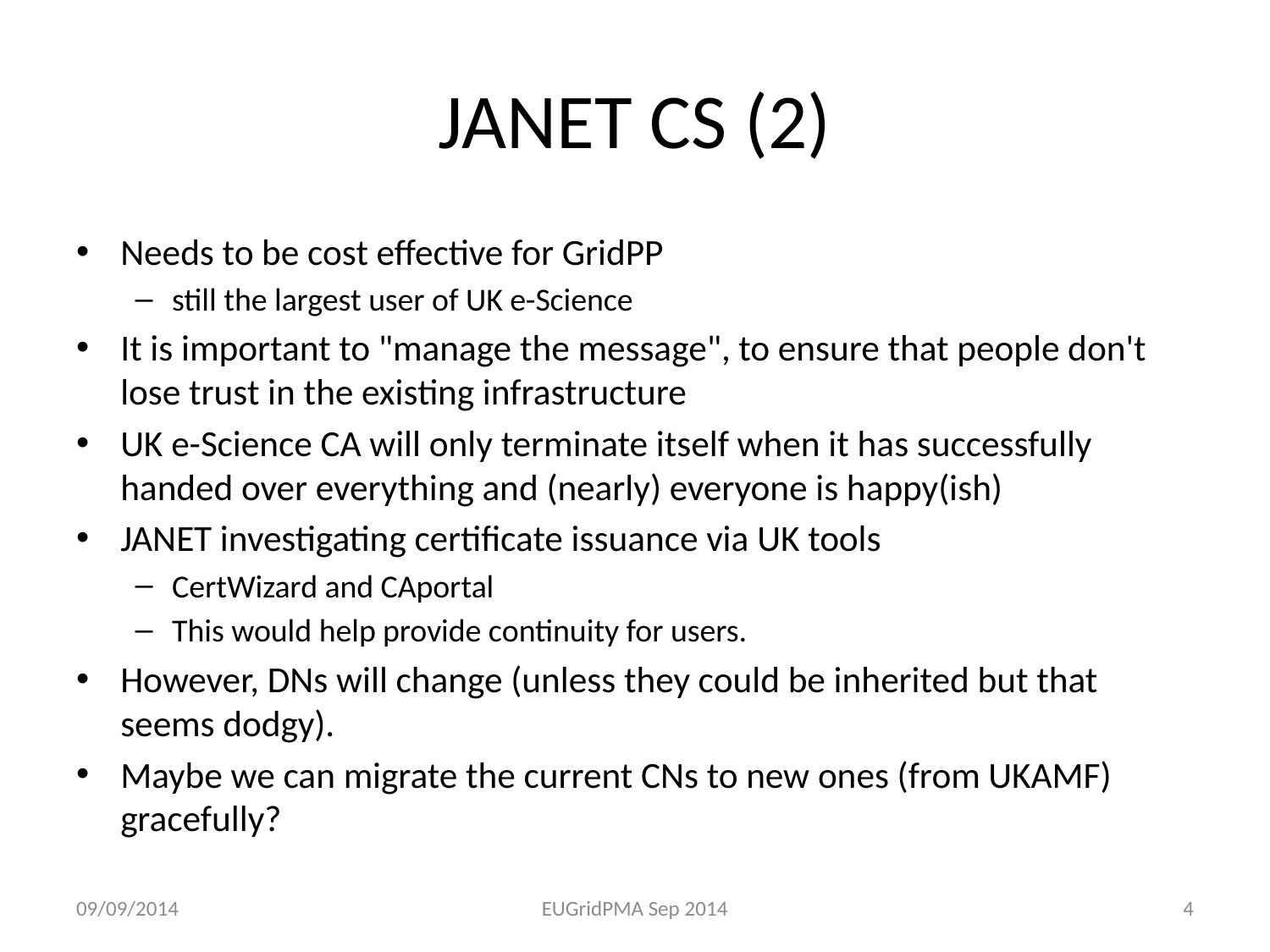

# JANET CS (2)
Needs to be cost effective for GridPP
still the largest user of UK e-Science
It is important to "manage the message", to ensure that people don't lose trust in the existing infrastructure
UK e-Science CA will only terminate itself when it has successfully handed over everything and (nearly) everyone is happy(ish)
JANET investigating certificate issuance via UK tools
CertWizard and CAportal
This would help provide continuity for users.
However, DNs will change (unless they could be inherited but that seems dodgy).
Maybe we can migrate the current CNs to new ones (from UKAMF) gracefully?
09/09/2014
EUGridPMA Sep 2014
4